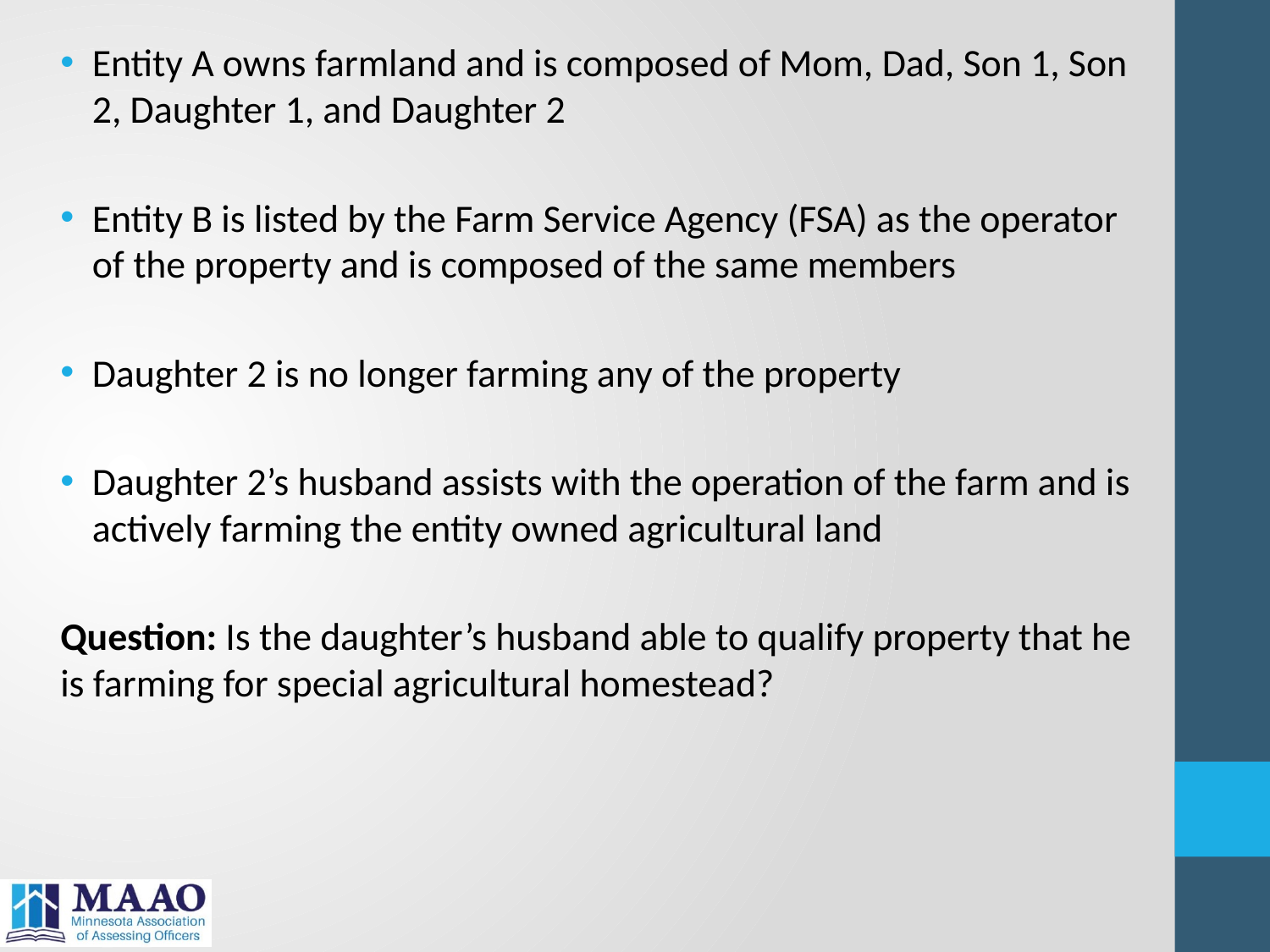

Entity A owns farmland and is composed of Mom, Dad, Son 1, Son 2, Daughter 1, and Daughter 2

Entity B is listed by the Farm Service Agency (FSA) as the operator of the property and is composed of the same members

Daughter 2 is no longer farming any of the property

Daughter 2’s husband assists with the operation of the farm and is actively farming the entity owned agricultural land

Question: Is the daughter’s husband able to qualify property that he is farming for special agricultural homestead?